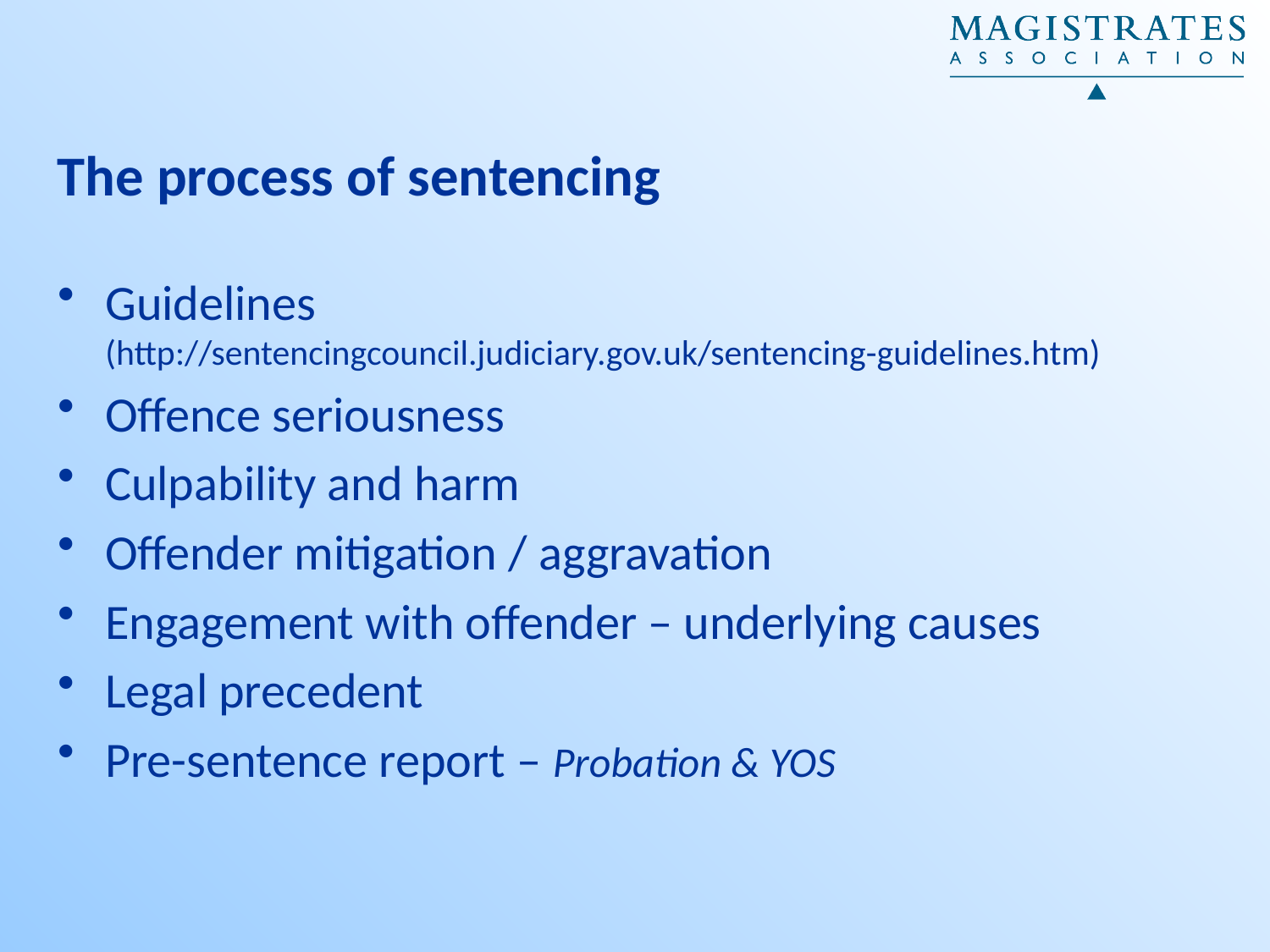

# The process of sentencing
Guidelines
(http://sentencingcouncil.judiciary.gov.uk/sentencing-guidelines.htm)
Offence seriousness
Culpability and harm
Offender mitigation / aggravation
Engagement with offender – underlying causes
Legal precedent
Pre-sentence report – Probation & YOS